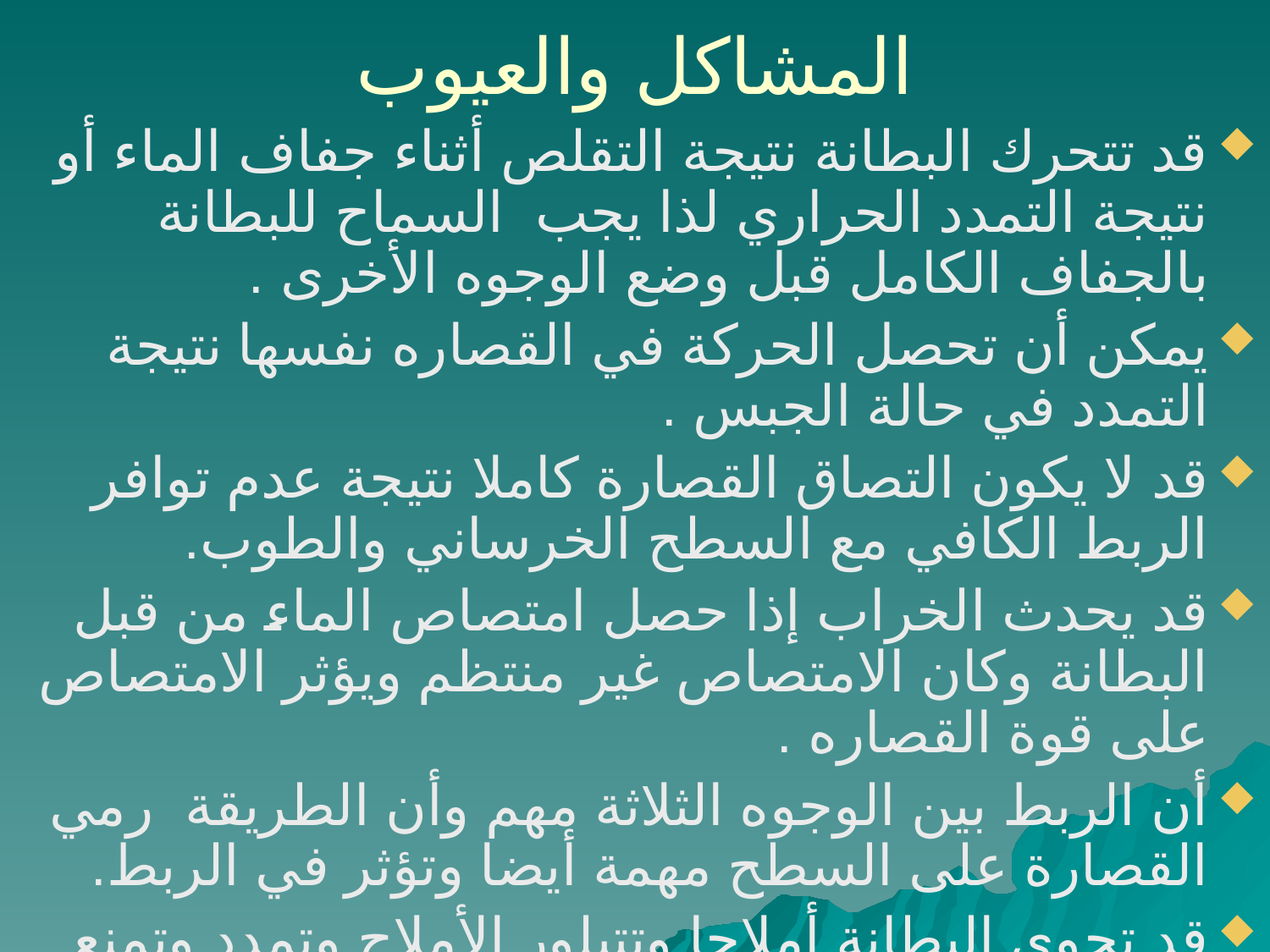

# المشاكل والعيوب
قد تتحرك البطانة نتيجة التقلص أثناء جفاف الماء أو نتيجة التمدد الحراري لذا يجب  السماح للبطانة بالجفاف الكامل قبل وضع الوجوه الأخرى .
يمكن أن تحصل الحركة في القصاره نفسها نتيجة التمدد في حالة الجبس .
قد لا يكون التصاق القصارة كاملا نتيجة عدم توافر الربط الكافي مع السطح الخرساني والطوب.
قد يحدث الخراب إذا حصل امتصاص الماء من قبل البطانة وكان الامتصاص غير منتظم ويؤثر الامتصاص على قوة القصاره .
أن الربط بين الوجوه الثلاثة مهم وأن الطريقة  رمي القصارة على السطح مهمة أيضا وتؤثر في الربط.
قد تحوى البطانة أملاحا وتتبلور الأملاح وتمدد وتمنع الالتصاق .